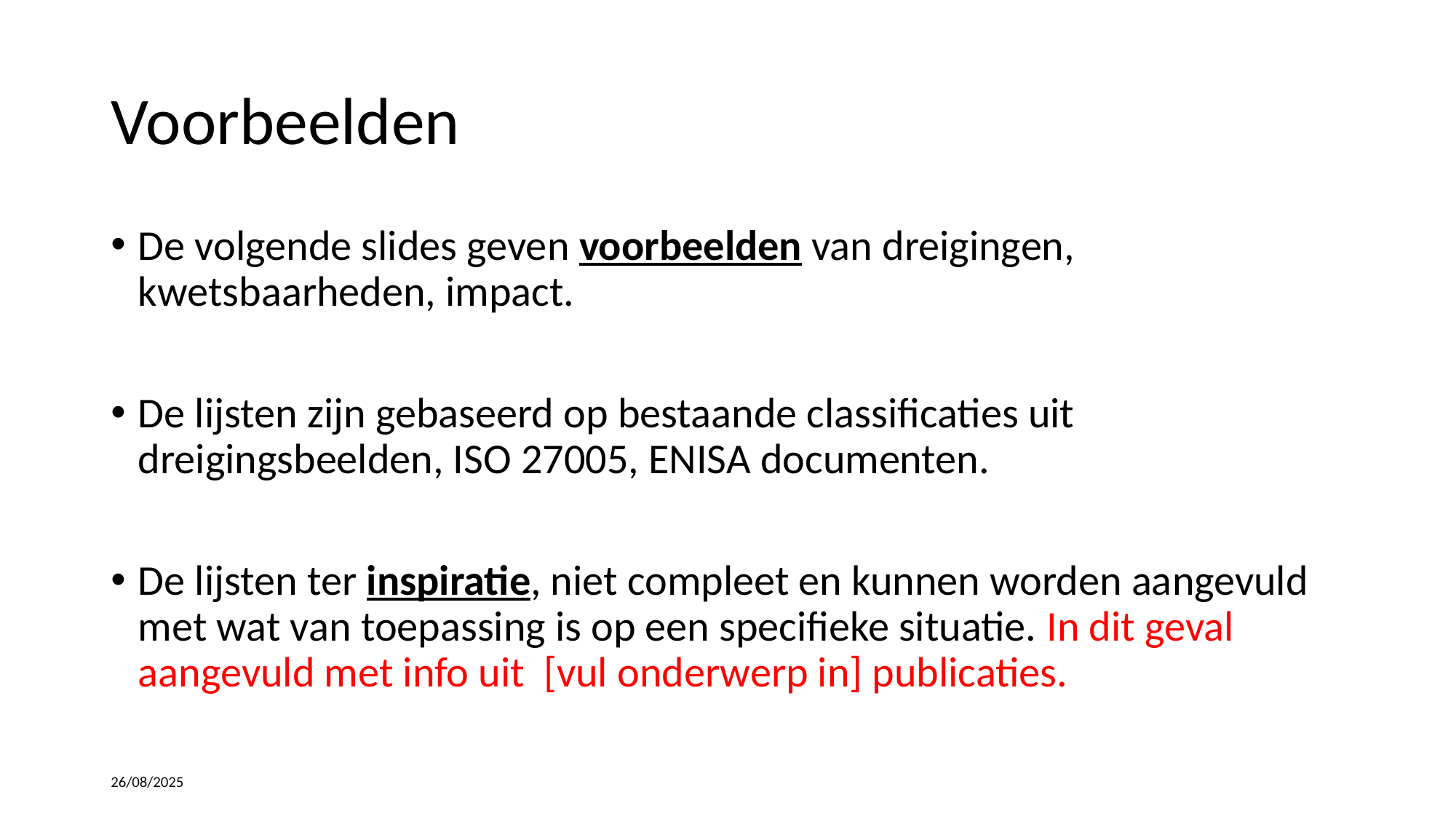

# Voorbeelden
De volgende slides geven voorbeelden van dreigingen, kwetsbaarheden, impact.

De lijsten zijn gebaseerd op bestaande classificaties uit dreigingsbeelden, ISO 27005, ENISA documenten.

De lijsten ter inspiratie, niet compleet en kunnen worden aangevuld met wat van toepassing is op een specifieke situatie. In dit geval aangevuld met info uit  [vul onderwerp in] publicaties.
26/08/2025